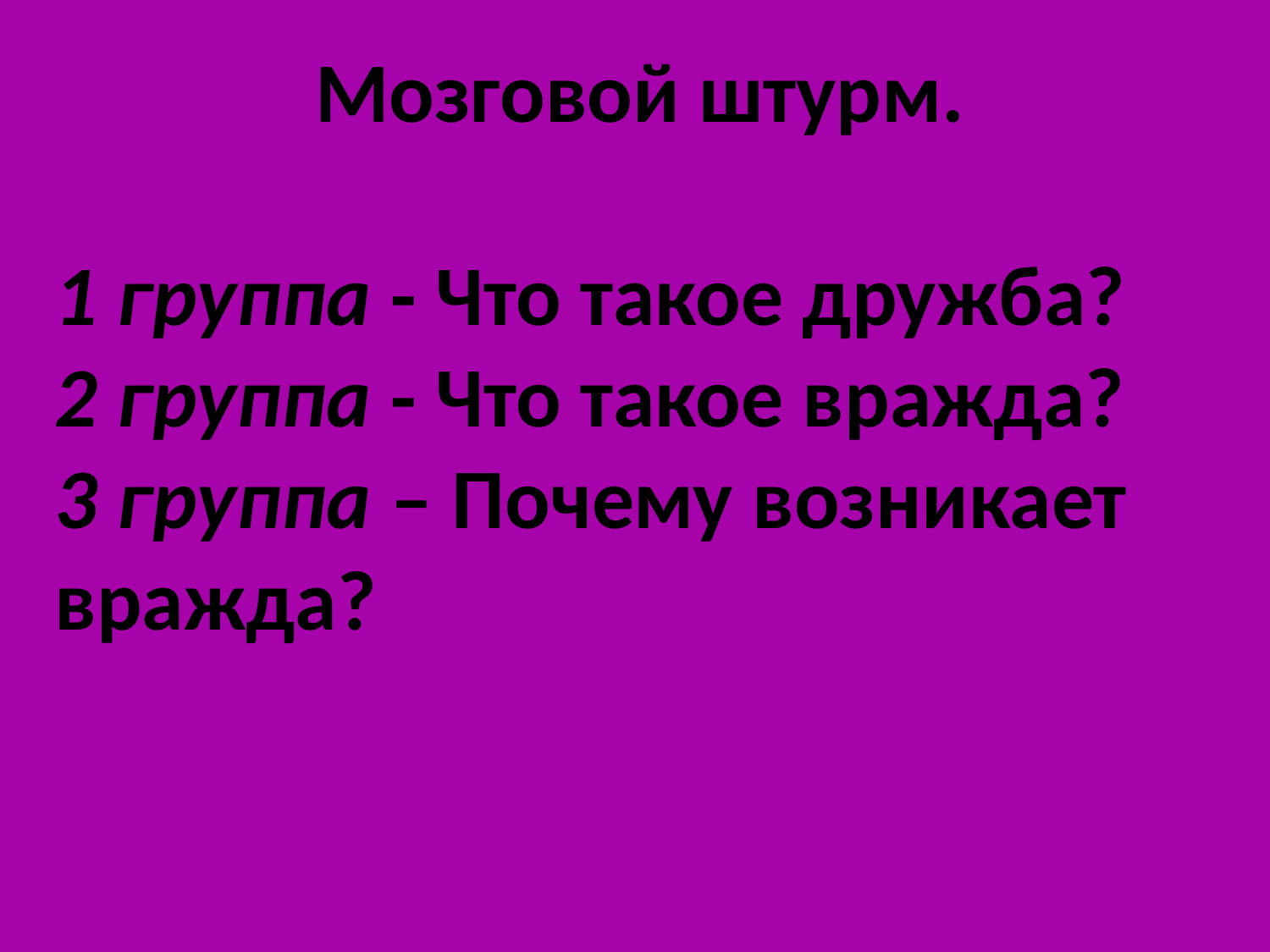

Мозговой штурм.

1 группа - Что такое дружба?
2 группа - Что такое вражда?
3 группа – Почему возникает вражда?